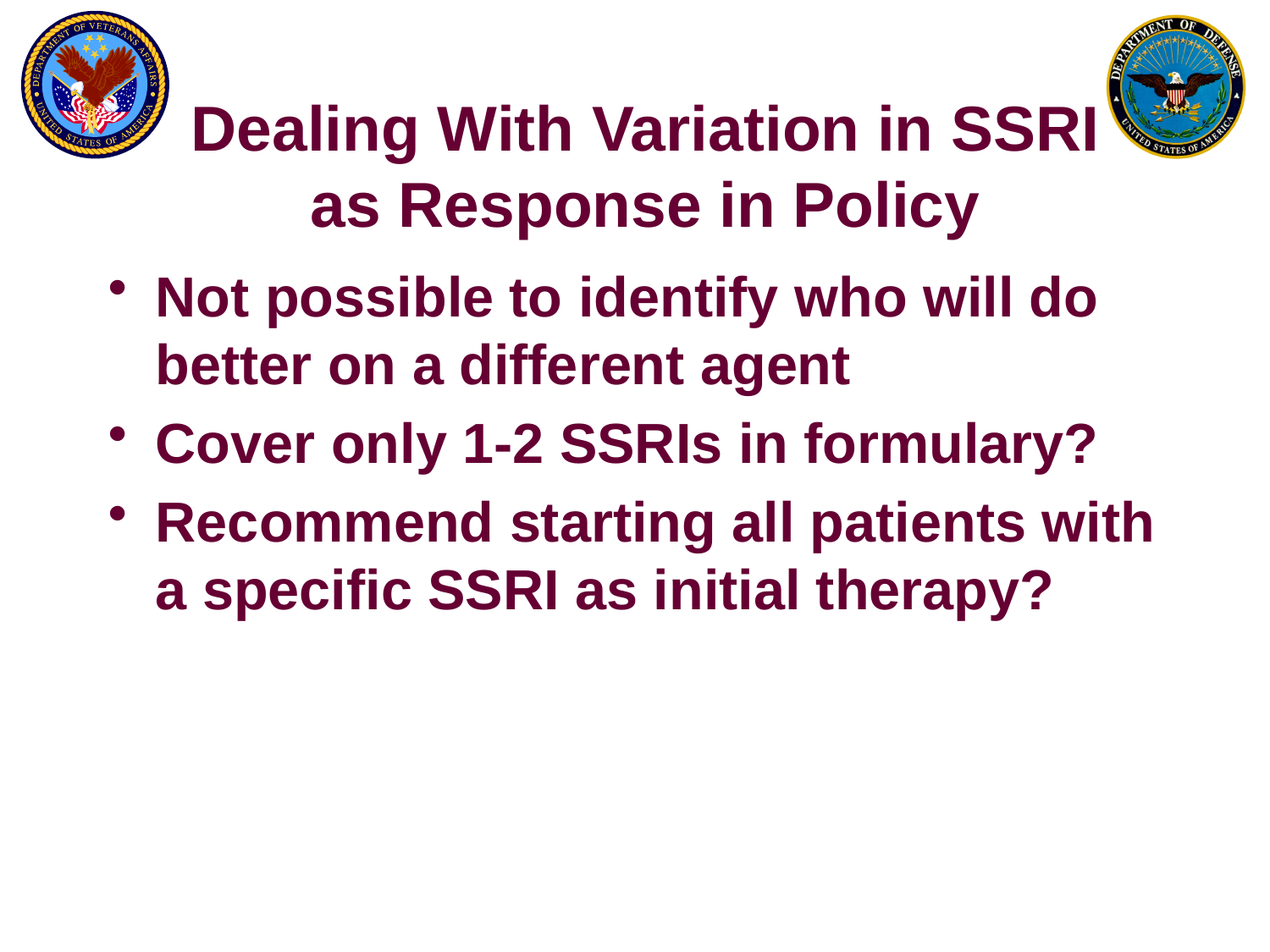

# Dealing With Variation in SSRI as Response in Policy
Not possible to identify who will do better on a different agent
Cover only 1-2 SSRIs in formulary?
Recommend starting all patients with a specific SSRI as initial therapy?